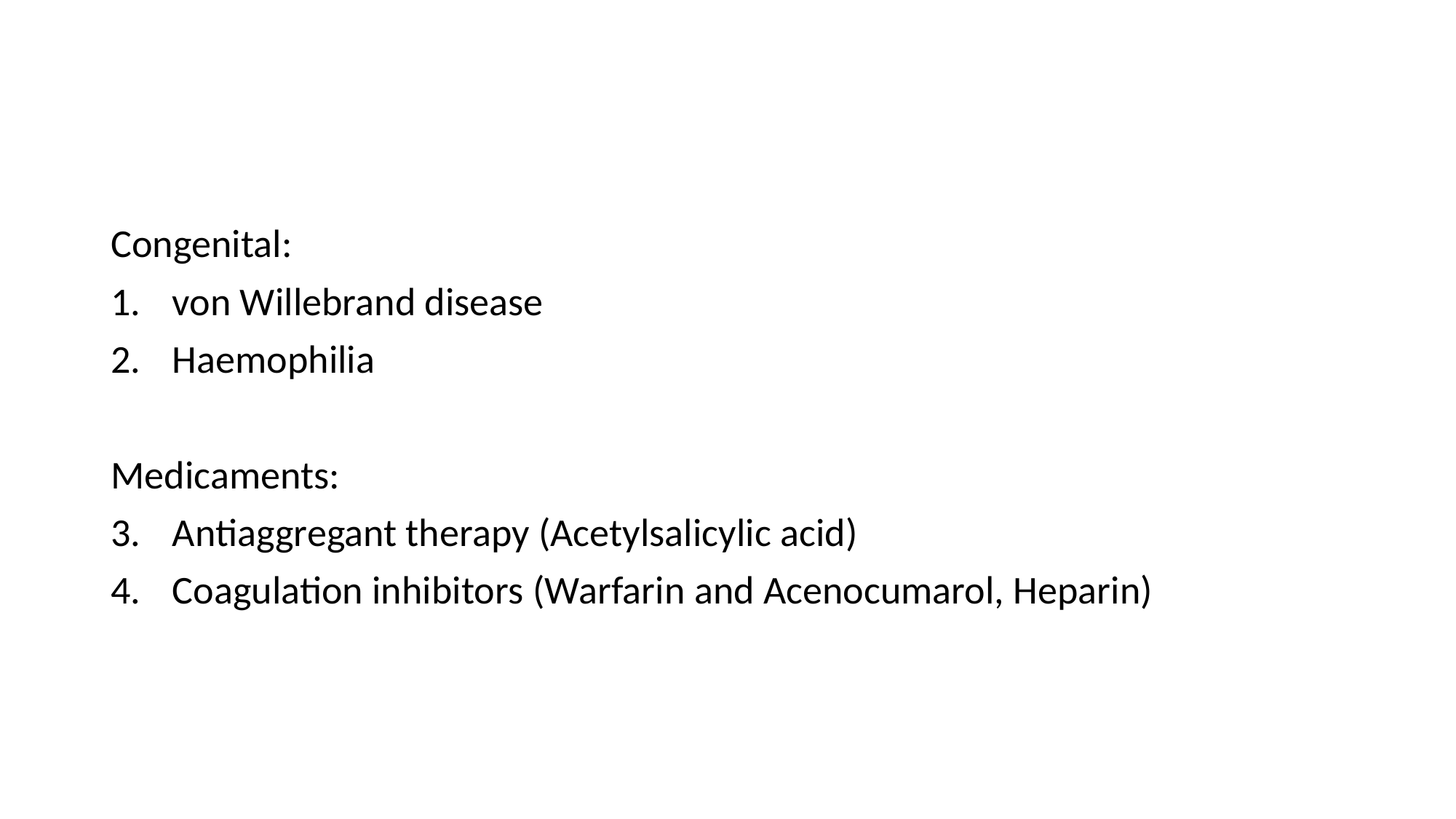

#
Congenital:
von Willebrand disease
Haemophilia

Medicaments:
Antiaggregant therapy (Acetylsalicylic acid)
Coagulation inhibitors (Warfarin and Acenocumarol, Heparin)